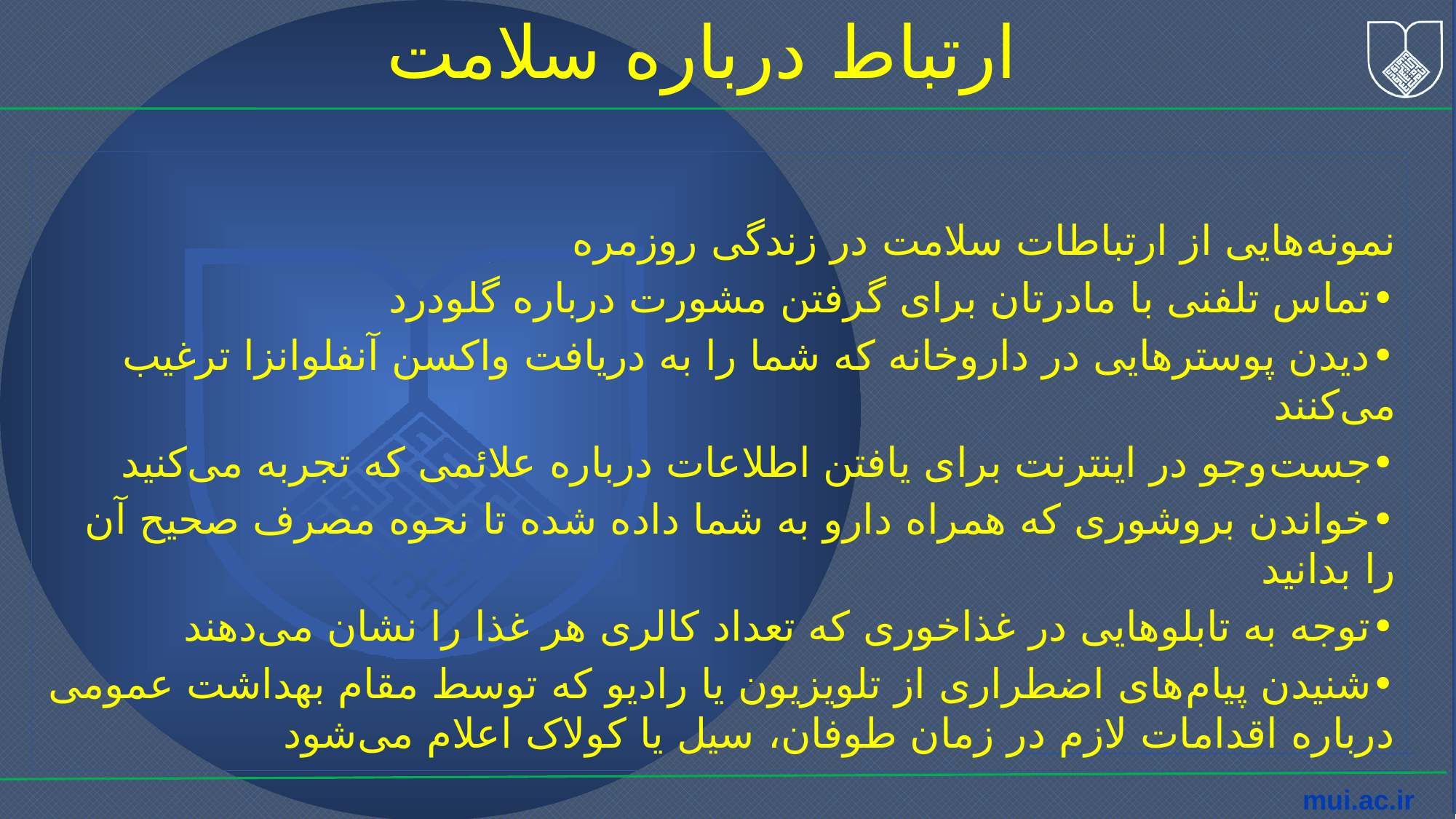

ارتباط درباره سلامت

نمونه‌هایی از ارتباطات سلامت در زندگی روزمره
•	تماس تلفنی با مادرتان برای گرفتن مشورت درباره گلودرد
•	دیدن پوسترهایی در داروخانه که شما را به دریافت واکسن آنفلوانزا ترغیب می‌کنند
•	جست‌وجو در اینترنت برای یافتن اطلاعات درباره علائمی که تجربه می‌کنید
•	خواندن بروشوری که همراه دارو به شما داده شده تا نحوه مصرف صحیح آن را بدانید
•	توجه به تابلوهایی در غذاخوری که تعداد کالری هر غذا را نشان می‌دهند
•	شنیدن پیام‌های اضطراری از تلویزیون یا رادیو که توسط مقام بهداشت عمومی درباره اقدامات لازم در زمان طوفان، سیل یا کولاک اعلام می‌شود